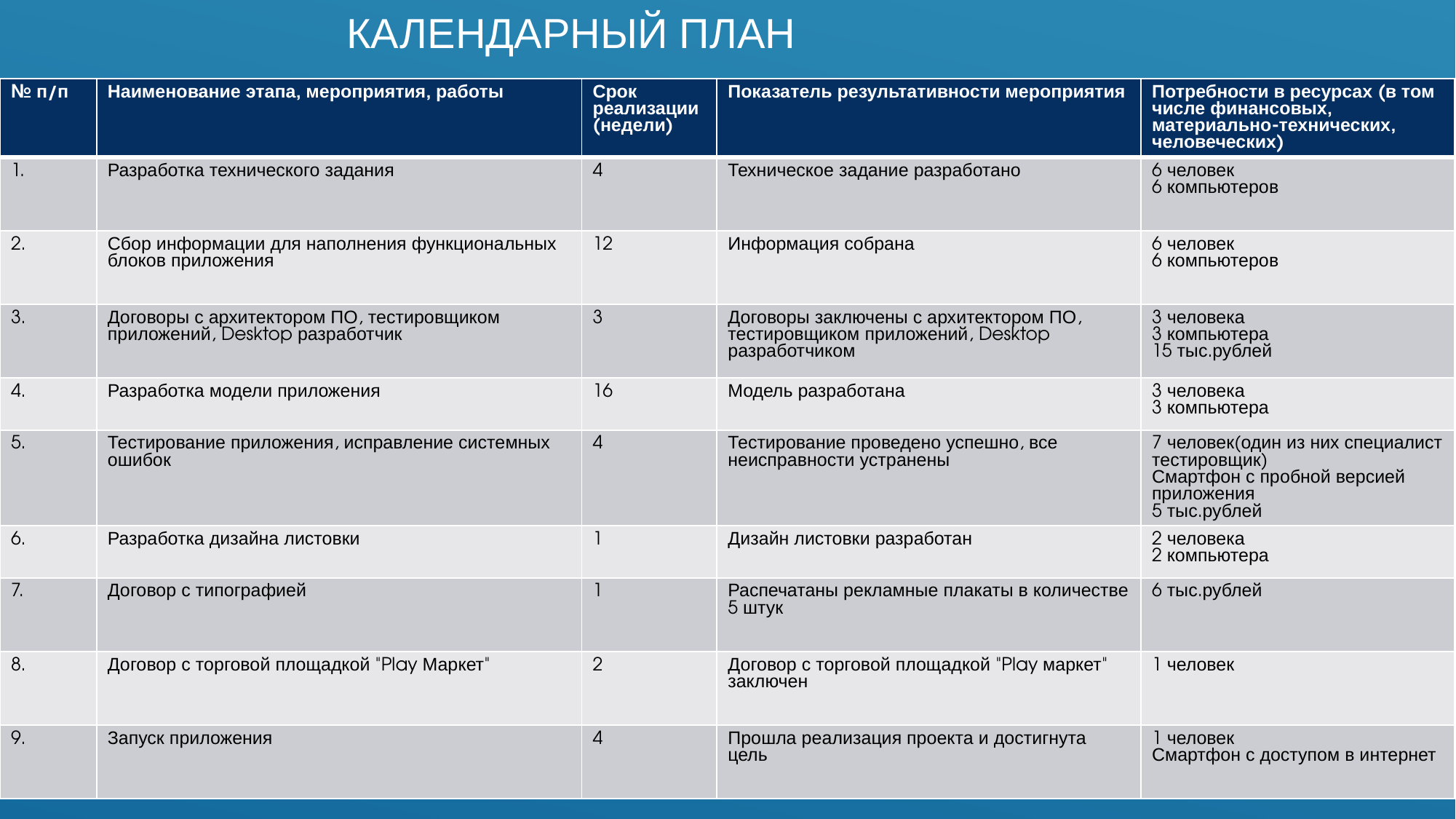

# Календарный план
| № п/п | Наименование этапа, мероприятия, работы | Срок реализации (недели) | Показатель результативности мероприятия | Потребности в ресурсах (в том числе финансовых, материально-технических, человеческих) |
| --- | --- | --- | --- | --- |
| 1. | Разработка технического задания | 4 | Техническое задание разработано | 6 человек 6 компьютеров |
| 2. | Сбор информации для наполнения функциональных блоков приложения | 12 | Информация собрана | 6 человек  6 компьютеров |
| 3. | Договоры с архитектором ПО, тестировщиком приложений, Desktop разработчик | 3 | Договоры заключены с архитектором ПО, тестировщиком приложений, Desktop разработчиком | 3 человека 3 компьютера  15 тыс.рублей |
| 4. | Разработка модели приложения | 16 | Модель разработана | 3 человека 3 компьютера |
| 5. | Тестирование приложения, исправление системных ошибок | 4 | Тестирование проведено успешно, все неисправности устранены | 7 человек(один из них специалист тестировщик) Смартфон с пробной версией приложения 5 тыс.рублей |
| 6. | Разработка дизайна листовки | 1 | Дизайн листовки разработан | 2 человека 2 компьютера |
| 7. | Договор с типографией | 1 | Распечатаны рекламные плакаты в количестве 5 штук | 6 тыс.рублей |
| 8. | Договор с торговой площадкой "Play Маркет" | 2 | Договор с торговой площадкой "Play маркет" заключен | 1 человек |
| 9. | Запуск приложения | 4 | Прошла реализация проекта и достигнута цель | 1 человек Смартфон с доступом в интернет |